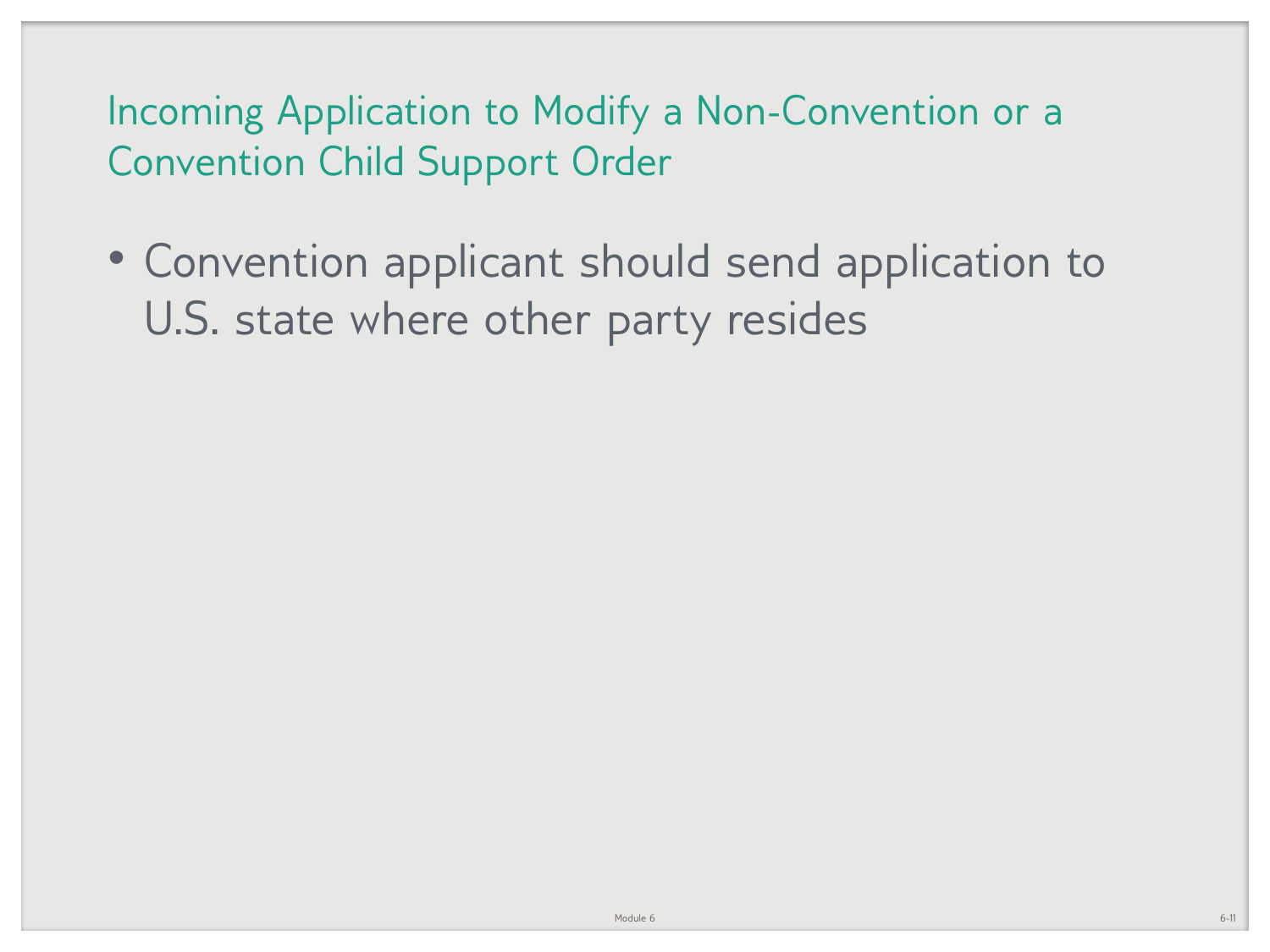

# Incoming Application to Modify a Non-Convention or a Convention Child Support Order
Convention applicant should send application to U.S. state where other party resides

Module 6
6-11